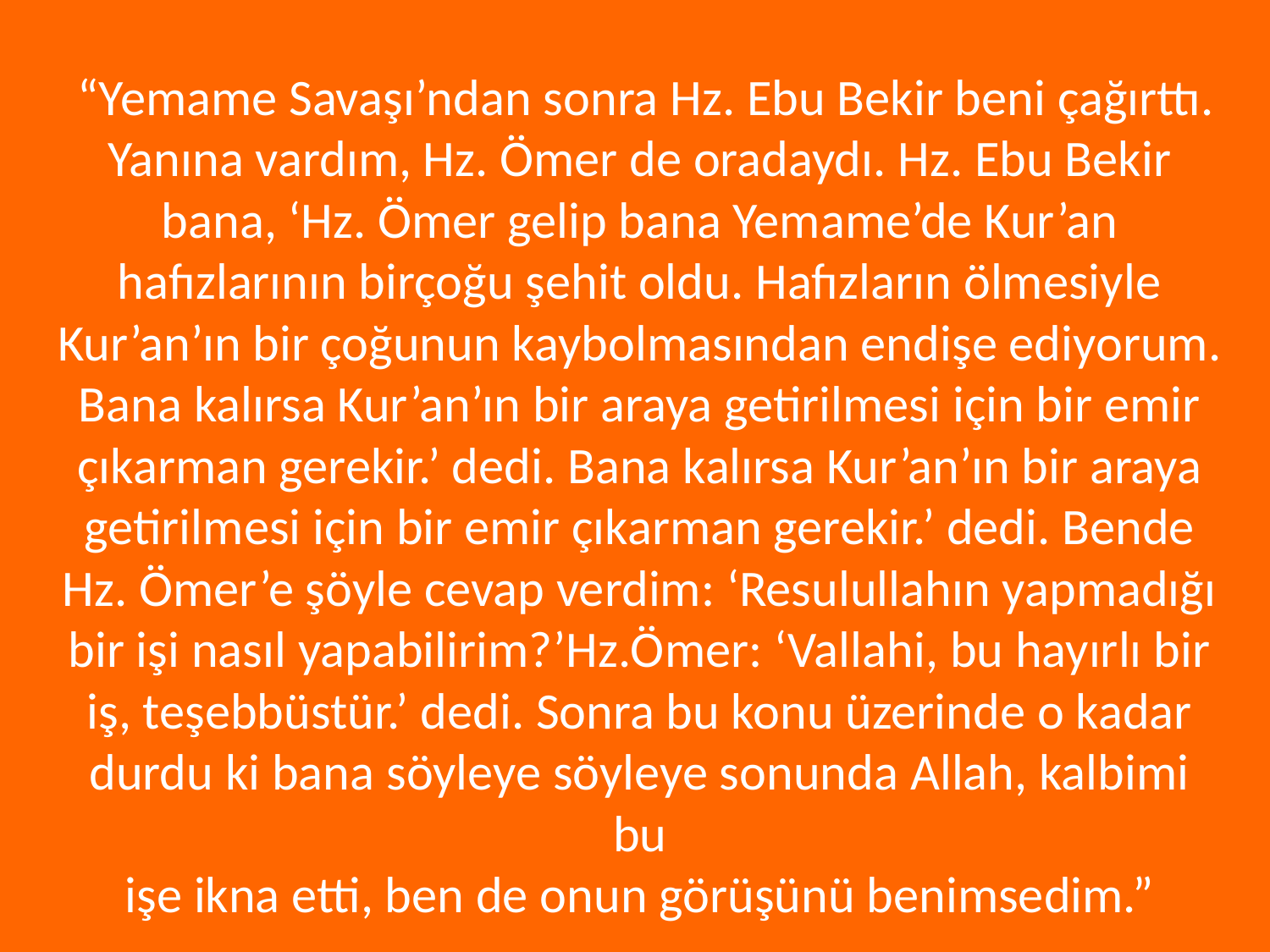

“Yemame Savaşı’ndan sonra Hz. Ebu Bekir beni çağırttı. Yanına vardım, Hz. Ömer de oradaydı. Hz. Ebu Bekir bana, ‘Hz. Ömer gelip bana Yemame’de Kur’an hafızlarının birçoğu şehit oldu. Hafızların ölmesiyle Kur’an’ın bir çoğunun kaybolmasından endişe ediyorum. Bana kalırsa Kur’an’ın bir araya getirilmesi için bir emir çıkarman gerekir.’ dedi. Bana kalırsa Kur’an’ın bir araya getirilmesi için bir emir çıkarman gerekir.’ dedi. Bende Hz. Ömer’e şöyle cevap verdim: ‘Resulullahın yapmadığı bir işi nasıl yapabilirim?’Hz.Ömer: ‘Vallahi, bu hayırlı bir iş, teşebbüstür.’ dedi. Sonra bu konu üzerinde o kadar durdu ki bana söyleye söyleye sonunda Allah, kalbimi bu
işe ikna etti, ben de onun görüşünü benimsedim.”